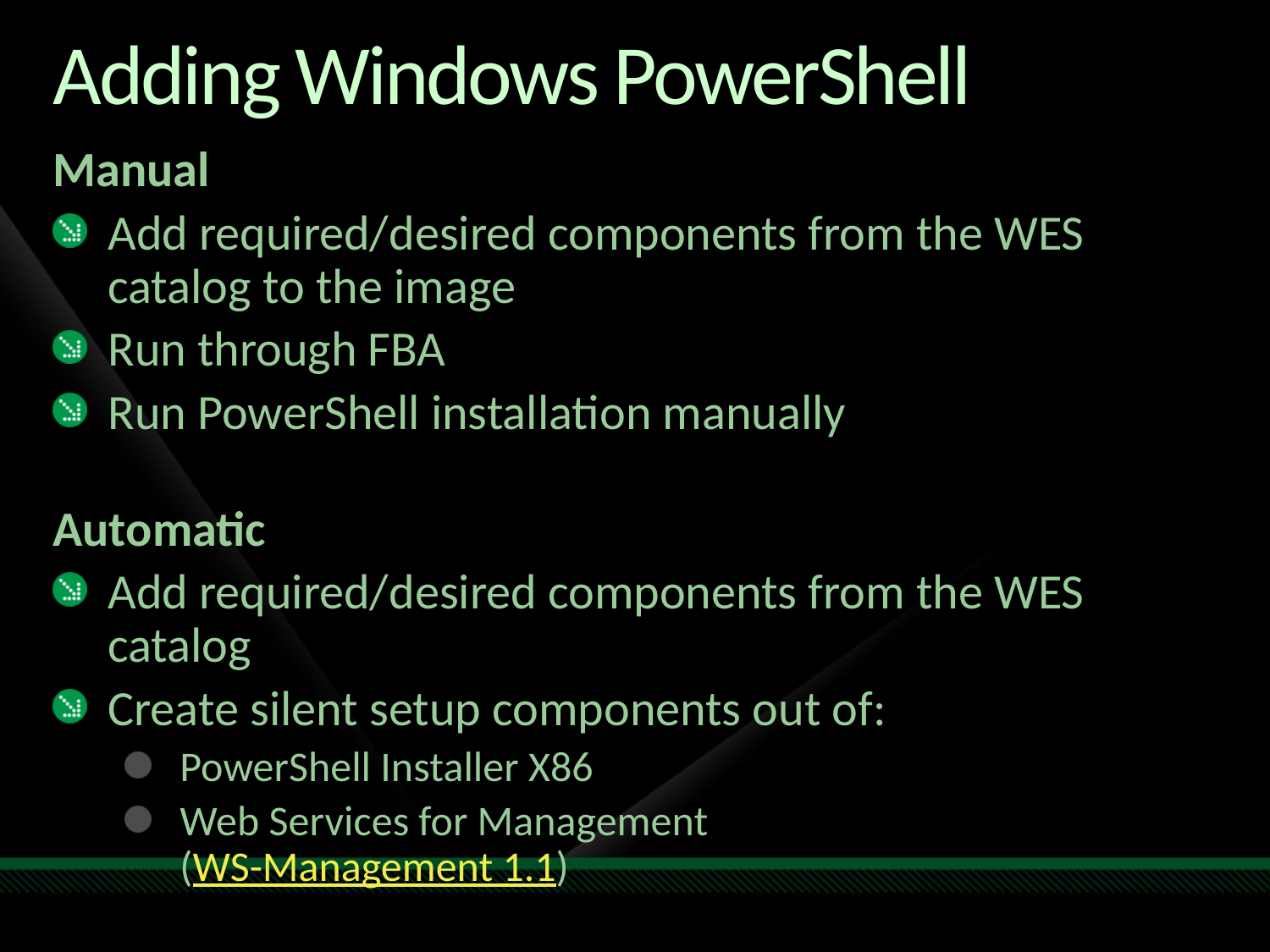

# Adding Windows PowerShell
Manual
Add required/desired components from the WES catalog to the image
Run through FBA
Run PowerShell installation manually
Automatic
Add required/desired components from the WES catalog
Create silent setup components out of:
PowerShell Installer X86
Web Services for Management
(WS-Management 1.1)